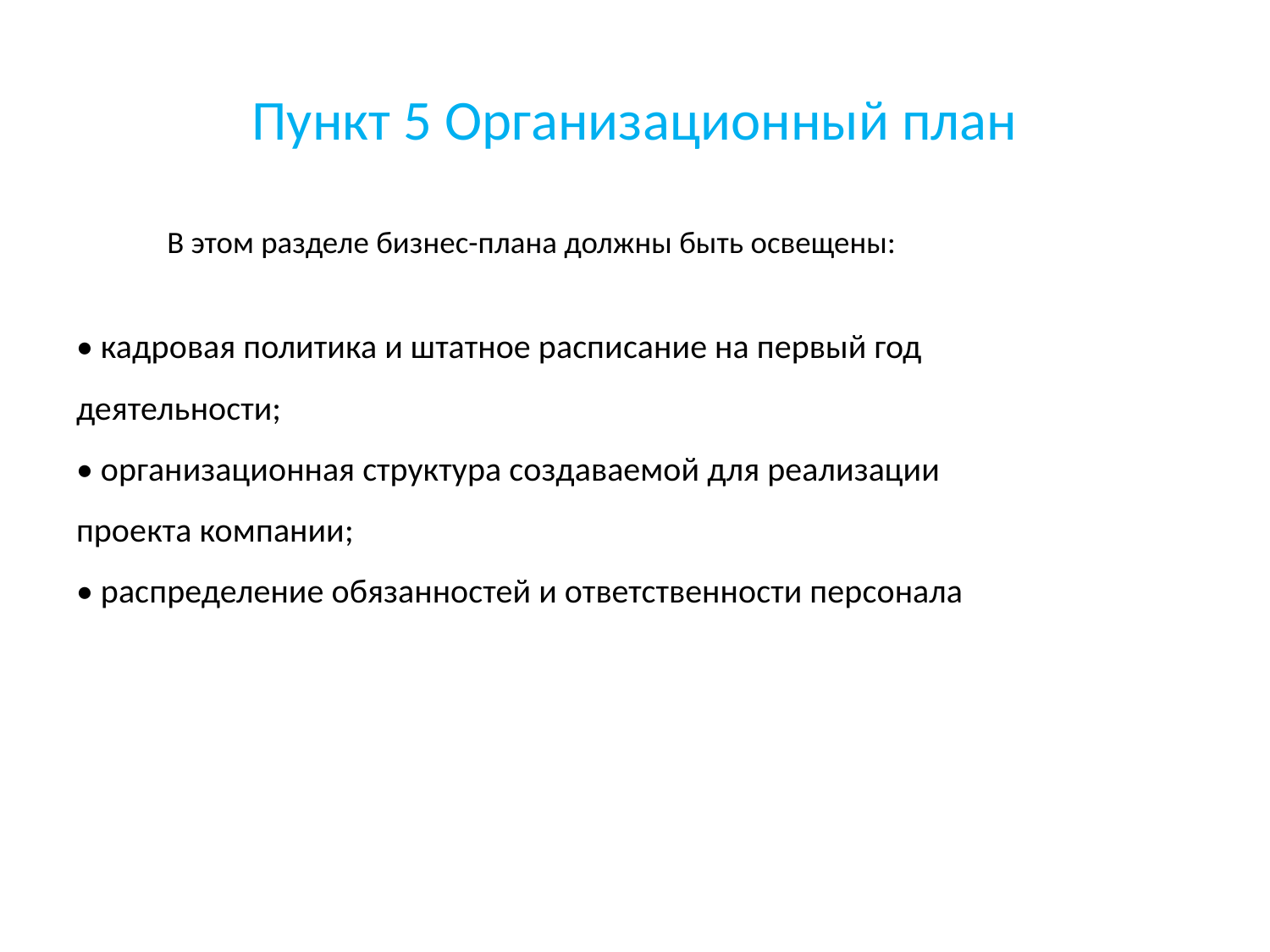

# Пункт 5 Организационный план
             В этом разделе бизнес-плана должны быть освещены:
• кадровая политика и штатное расписание на первый год
деятельности;
• организационная структура создаваемой для реализации
проекта компании;
• распределение обязанностей и ответственности персонала